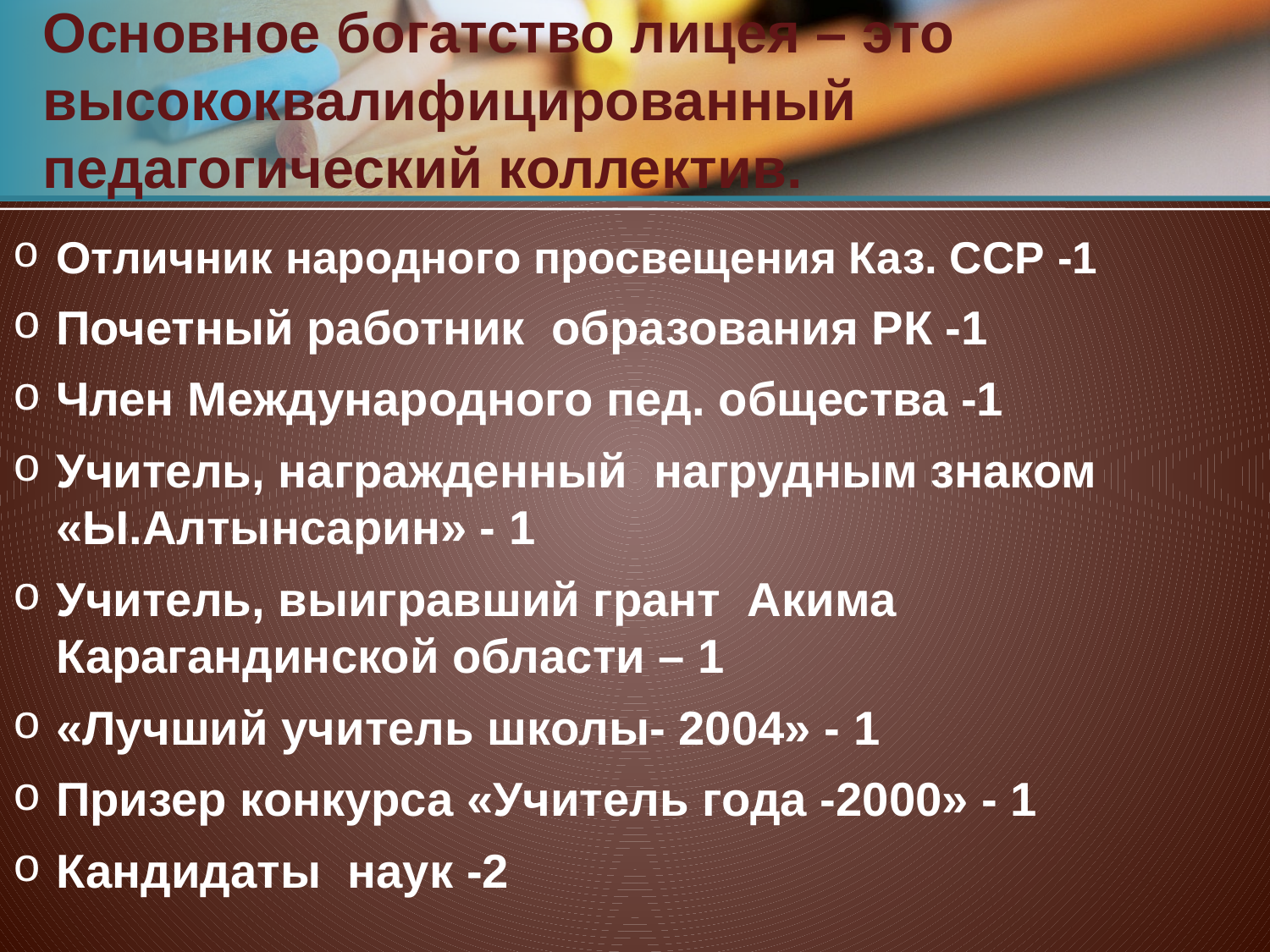

# Основное богатство лицея – это высококвалифицированный педагогический коллектив.
Отличник народного просвещения Каз. ССР -1
Почетный работник  образования РК -1
Член Международного пед. общества -1
Учитель, награжденный  нагрудным знаком  «Ы.Алтынсарин» - 1
Учитель, выигравший грант  Акима Карагандинской области – 1
«Лучший учитель школы- 2004» - 1
Призер конкурса «Учитель года -2000» - 1
Кандидаты  наук -2